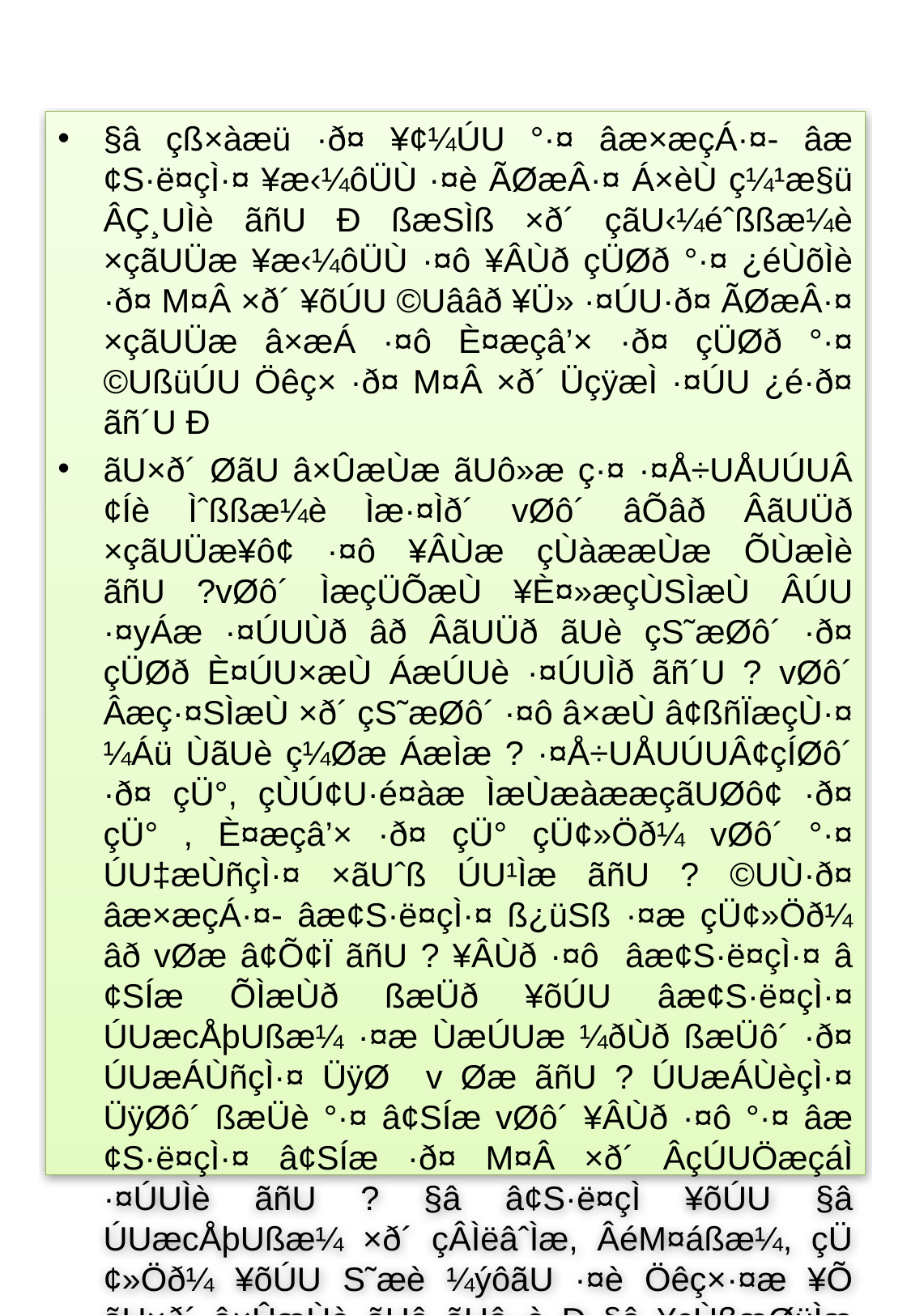

§â çß×àæü ·ð¤ ¥¢¼ÚU °·¤ âæ×æçÁ·¤- âæ¢S·ë¤çÌ·¤ ¥æ‹¼ôÜÙ ·¤è ÃØæÂ·¤ Á×èÙ ç¼¹æ§ü ÂÇ¸UÌè ãñU Ð ßæSÌß ×ð´ çãU‹¼éˆßßæ¼è ×çãUÜæ ¥æ‹¼ôÜÙ ·¤ô ¥ÂÙð çÜØð °·¤ ¿éÙõÌè ·ð¤ M¤Â ×ð´ ¥õÚU ©Uââð ¥Ü» ·¤ÚU·ð¤ ÃØæÂ·¤ ×çãUÜæ â×æÁ ·¤ô È¤æçâ’× ·ð¤ çÜØð °·¤ ©UßüÚU Öêç× ·ð¤ M¤Â ×ð´ ÜçÿæÌ ·¤ÚU ¿é·ð¤ ãñ´U Ð
ãU×ð´ ØãU â×ÛæÙæ ãUô»æ ç·¤ ·¤Å÷UÅUÚUÂ¢Íè Ìˆßßæ¼è Ìæ·¤Ìð´ vØô´ âÕâð ÂãUÜð ×çãUÜæ¥ô¢ ·¤ô ¥ÂÙæ çÙàææÙæ ÕÙæÌè ãñU ?vØô´ ÌæçÜÕæÙ ¥È¤»æçÙSÌæÙ ÂÚU ·¤yÁæ ·¤ÚUÙð âð ÂãUÜð ãUè çS˜æØô´ ·ð¤ çÜØð È¤ÚU×æÙ ÁæÚUè ·¤ÚUÌð ãñ´U ? vØô´ Âæç·¤SÌæÙ ×ð´ çS˜æØô´ ·¤ô â×æÙ â¢ßñÏæçÙ·¤ ¼Áü ÙãUè ç¼Øæ ÁæÌæ ? ·¤Å÷UÅUÚUÂ¢çÍØô´ ·ð¤ çÜ°, çÙÚ¢U·é¤àæ ÌæÙæàææçãUØô¢ ·ð¤ çÜ° , È¤æçâ’× ·ð¤ çÜ° çÜ¢»Öð¼ vØô´ °·¤ ÚU‡æÙñçÌ·¤ ×ãUˆß ÚU¹Ìæ ãñU ? ©UÙ·ð¤ âæ×æçÁ·¤- âæ¢S·ë¤çÌ·¤ ß¿üSß ·¤æ çÜ¢»Öð¼ âð vØæ â¢Õ¢Ï ãñU ? ¥ÂÙð ·¤ô  âæ¢S·ë¤çÌ·¤ â¢SÍæ ÕÌæÙð ßæÜð ¥õÚU âæ¢S·ë¤çÌ·¤ ÚUæcÅþUßæ¼ ·¤æ ÙæÚUæ ¼ðÙð ßæÜô´ ·ð¤ ÚUæÁÙñçÌ·¤ ÜÿØ  v Øæ ãñU ? ÚUæÁÙèçÌ·¤ ÜÿØô´ ßæÜè °·¤ â¢SÍæ vØô´ ¥ÂÙð ·¤ô °·¤ âæ¢S·ë¤çÌ·¤ â¢SÍæ ·ð¤ M¤Â ×ð´ ÂçÚUÖæçáÌ ·¤ÚUÌè ãñU ? §â â¢S·ë¤çÌ ¥õÚU §â ÚUæcÅþUßæ¼ ×ð´ çÂÌëâˆÌæ, ÂéM¤áßæ¼, çÜ¢»Öð¼ ¥õÚU S˜æè ¼ýôãU ·¤è Öêç×·¤æ ¥Õ ãU×ð´ â×ÛæÙè ãUô ãUô»è Ð §â ¥çÙßæØüÌæ ·¤ô Ù·¤æÚUÙð ·¤æ ¥Íü ¥Õ âæ×êçãU·¤ ¥æˆ×ãUˆØæ ãUè ãñU Ð
	çÜ¢» ·¤æ âæ×æçÁ·¤ °ß¢ âæ¢S·ë¤çÌ·¤ Öð¼ â¢SÍæ»Ì ãUôÌæ ãñU ¥õÚU Øð Öð¼ âæßüÖõç×·¤ ãñU, ãUæÜæ¢ç·¤ §â Öð¼ ·¤ô Âý»ÅU ·¤ÚUÙð ·ð¤ ÌÚUè·ð¤ çÖ‹Ù çÖ‹Ù ¼ðàæ ¥õÚU ·¤æÜ ×ð´ çÖ‹Ù ãUôÌð ãñ´U Ð Üðç·¤Ù ãUÚU â×æÁ °ß¢ ãUÚU ·¤æÜ ×ð´ ·ð¤ßÜ ×çãUÜæ°¢ ãUè §â Öð¼ ·ð¤ ¼écÂçÚU‡ææ× Öô»Ìè ÚUãUè ãñU, ¿æãðU ßãU ÂçÚU‡ææ× àæç vÌ ¥Íßæ ÂýÖéÌæ âð ¥Ü» ÚUãUÌæ ãUô Øæ ÂéM¤áô´ ·ð¤ âæ×Ùð çÙÙ çSÍçÌ ×æÙÙð Áñâè ÕæÌ ãUô Ð ¥»ÚU ·¤ô§ü ×çãUÜæ ¥ÂÙð ÂéM¤á âæÍè ·ð¤ ¥Âðÿææ ¥çÏ·¤ ·¤æØü ·¤ÚUÌè ãñU Ìô Öè ©Uâð ÂçÚUßæÚU ¥Íßæ â×æÁ ×ð´ ßãU SÍæÙ ÂýæŒÌ ÙãUè´ ãUôÌæ çÁâ·¤è ßãU ¥çÏ·¤æÚUè ãñU Ð ¥Èý¤è·¤æ ×ð´ Ü»Ö» ·ë¤çá ©UˆÂæ¼Ù ×çãUÜæ¥ô¢ mæÚUæ ãUôÌæ ãñU Ð